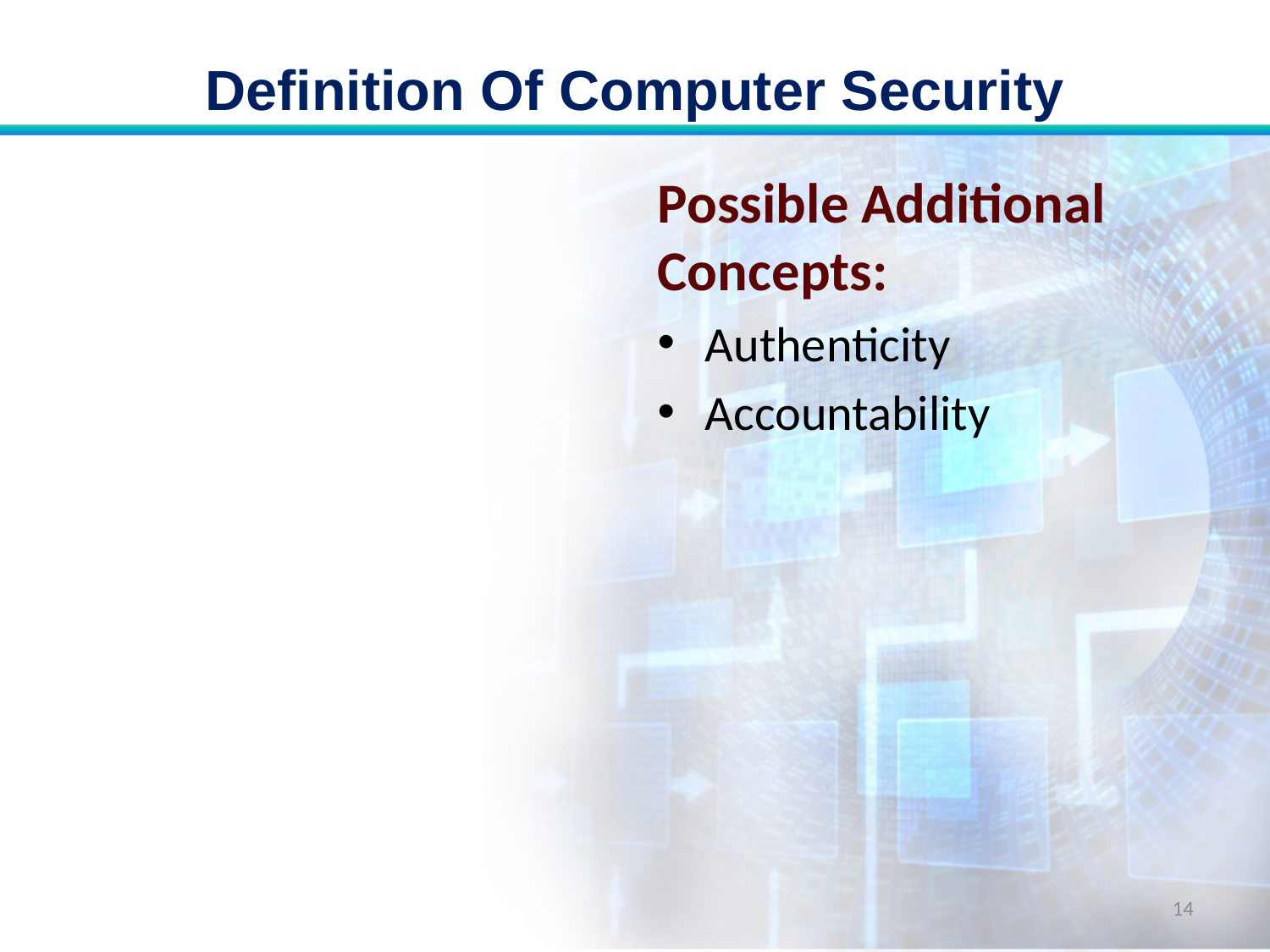

# Definition Of Computer Security
Possible Additional Concepts:
Authenticity
Accountability
14